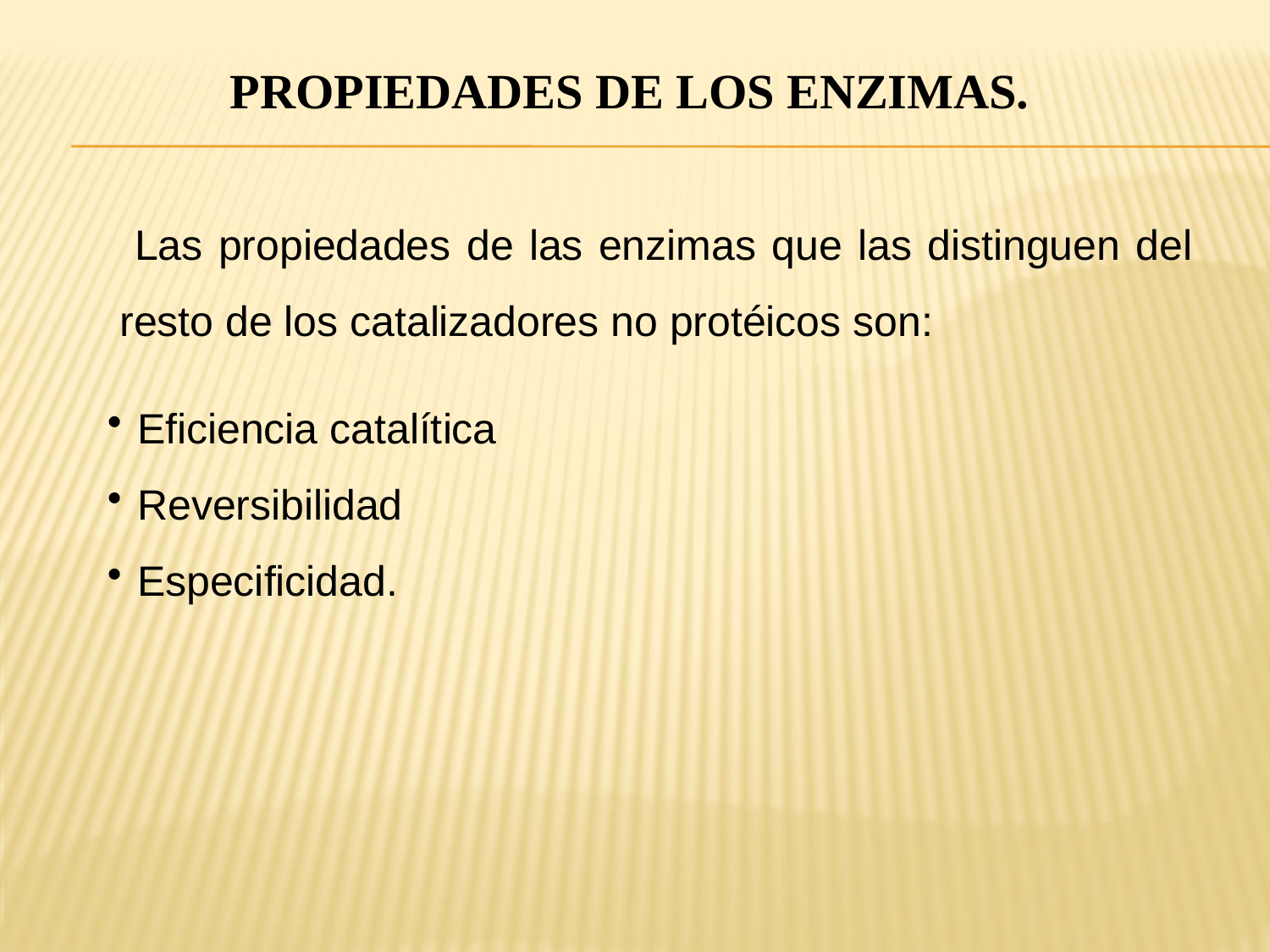

PROPIEDADES DE LOS ENZIMAS.
#

    Las propiedades de las enzimas que las distinguen del resto de los catalizadores no protéicos son:

Eficiencia catalítica
Reversibilidad
Especificidad.